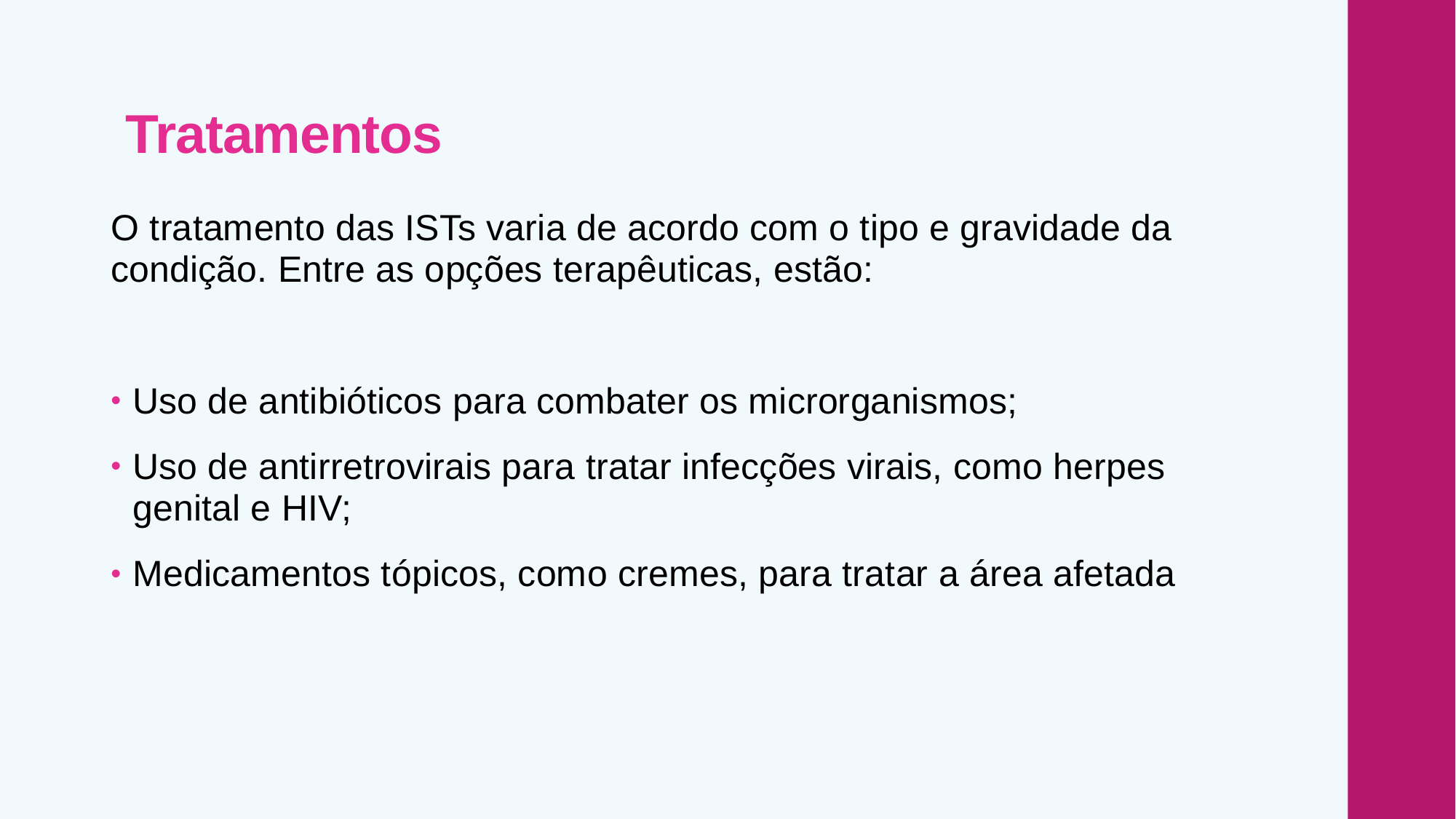

# Tratamentos
O tratamento das ISTs varia de acordo com o tipo e gravidade da condição. Entre as opções terapêuticas, estão:

Uso de antibióticos para combater os microrganismos;
Uso de antirretrovirais para tratar infecções virais, como herpes genital e HIV;
Medicamentos tópicos, como cremes, para tratar a área afetada